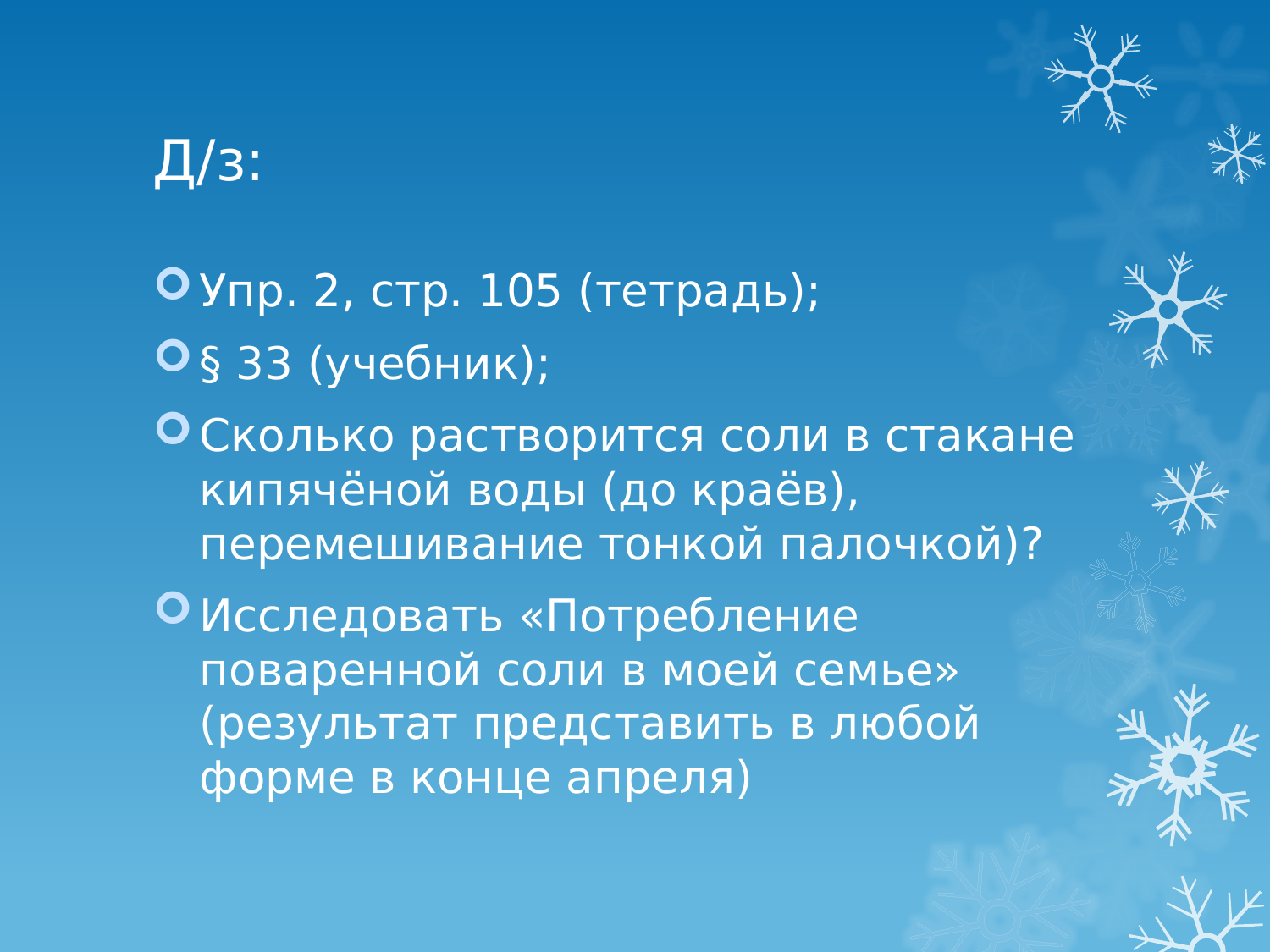

# Д/з:
Упр. 2, стр. 105 (тетрадь);
§ 33 (учебник);
Сколько растворится соли в стакане кипячёной воды (до краёв), перемешивание тонкой палочкой)?
Исследовать «Потребление поваренной соли в моей семье» (результат представить в любой форме в конце апреля)